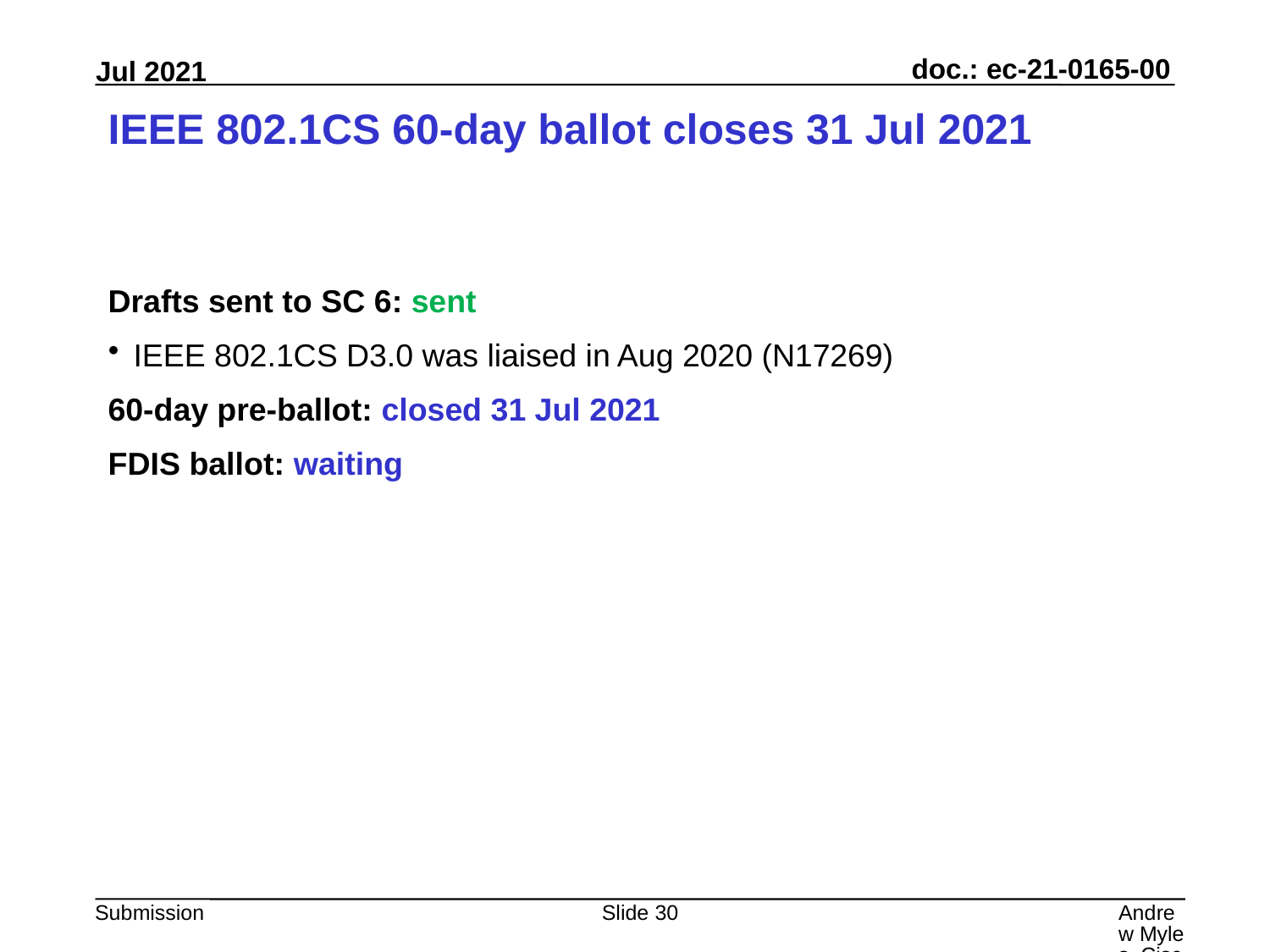

# IEEE 802.1CS 60-day ballot closes 31 Jul 2021
Drafts sent to SC 6: sent
IEEE 802.1CS D3.0 was liaised in Aug 2020 (N17269)
60-day pre-ballot: closed 31 Jul 2021
FDIS ballot: waiting

Slide 30
Andrew Myles, Cisco